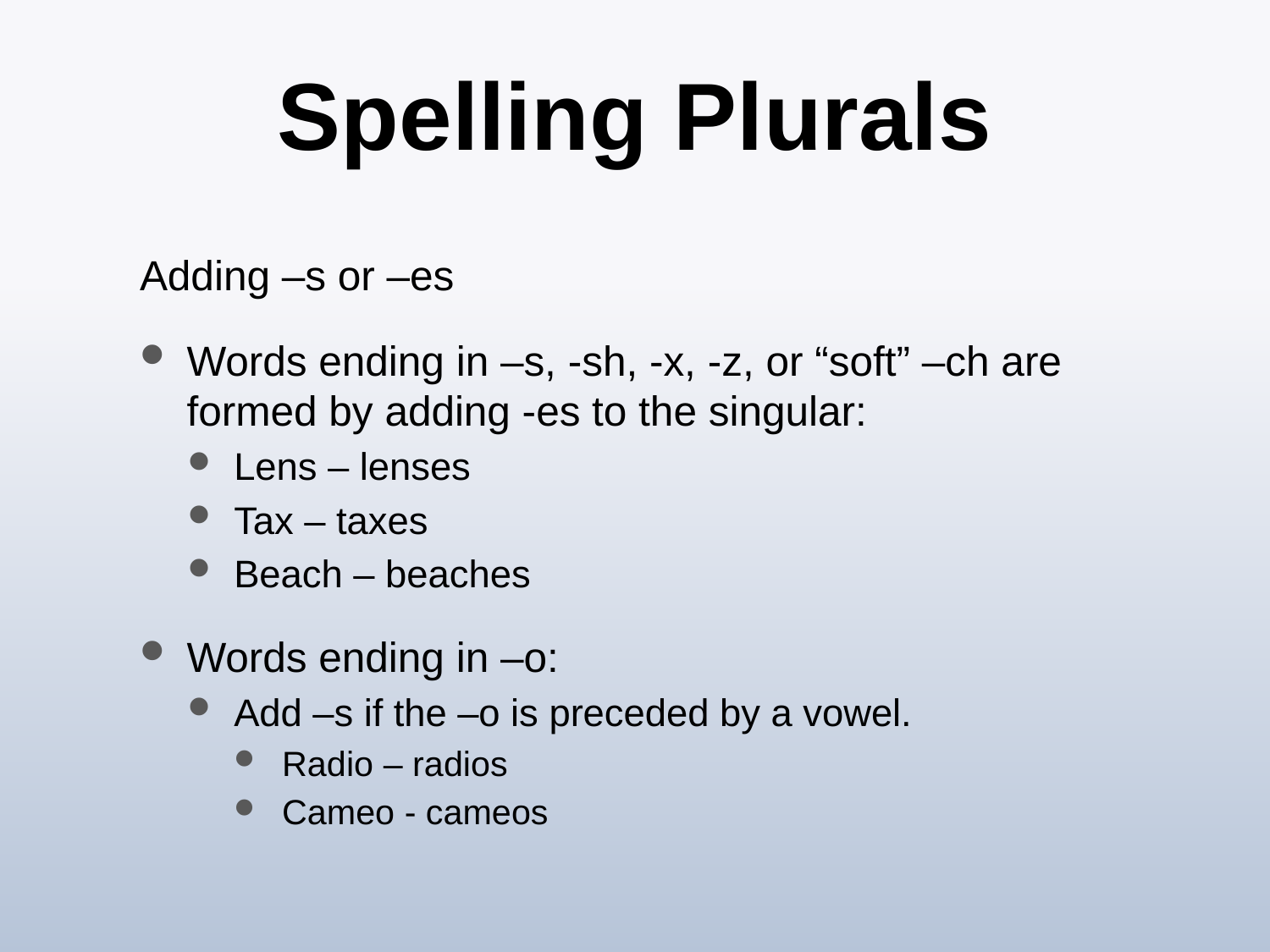

# Spelling Plurals
Adding –s or –es
Words ending in –s, -sh, -x, -z, or “soft” –ch are formed by adding -es to the singular:
Lens – lenses
Tax – taxes
Beach – beaches
Words ending in –o:
Add –s if the –o is preceded by a vowel.
Radio – radios
Cameo - cameos